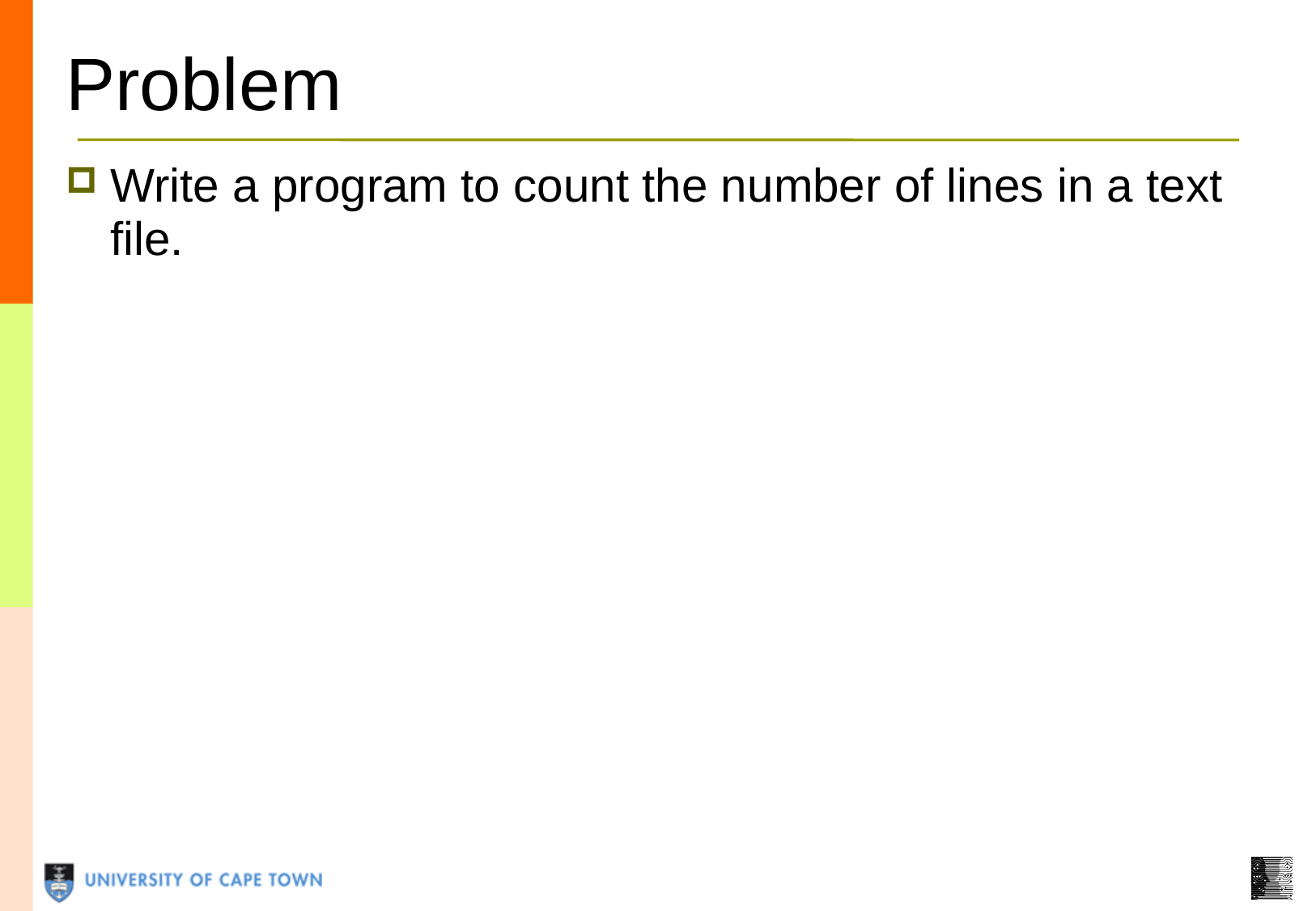

Problem
Write a program to count the number of lines in a text file.
Test3_Q1.pyc
Test3_Q2.pyc
CSC1015F_2014_test3_solutions.odt
CSC1015F_2015_Test2_Formatted_Final.odt
CSC1015F_2015_Test3_draft.odt
CSC1015F_2015_test3.odt
CSC1015F_2015_Test2_Formatted_Final3.pdf
Test3_Q1.py
Test3_Q2_ans.py
Test3_Q2.py